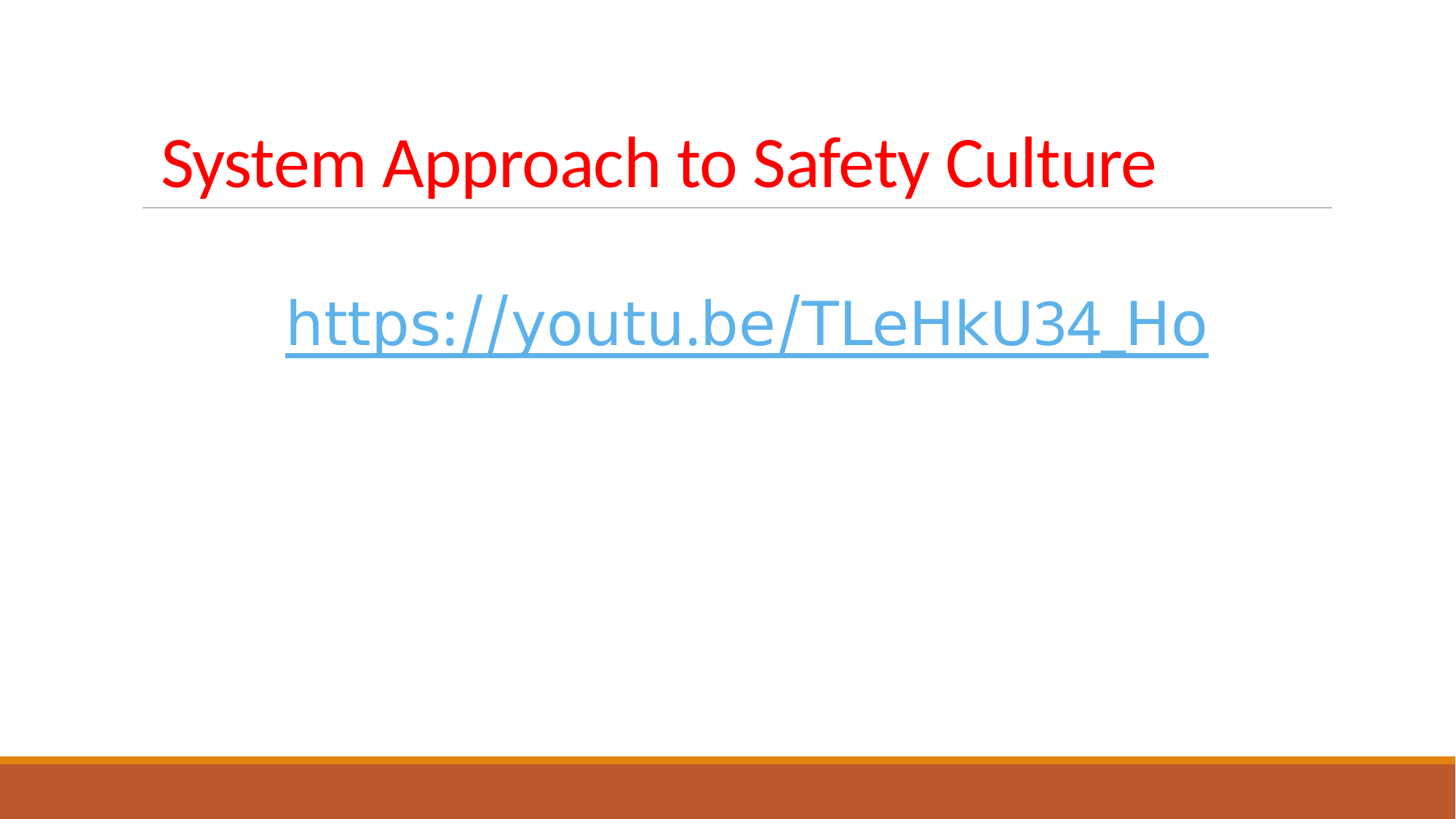

# System Approach to Safety Culture
https://youtu.be/TLeHkU34_Ho